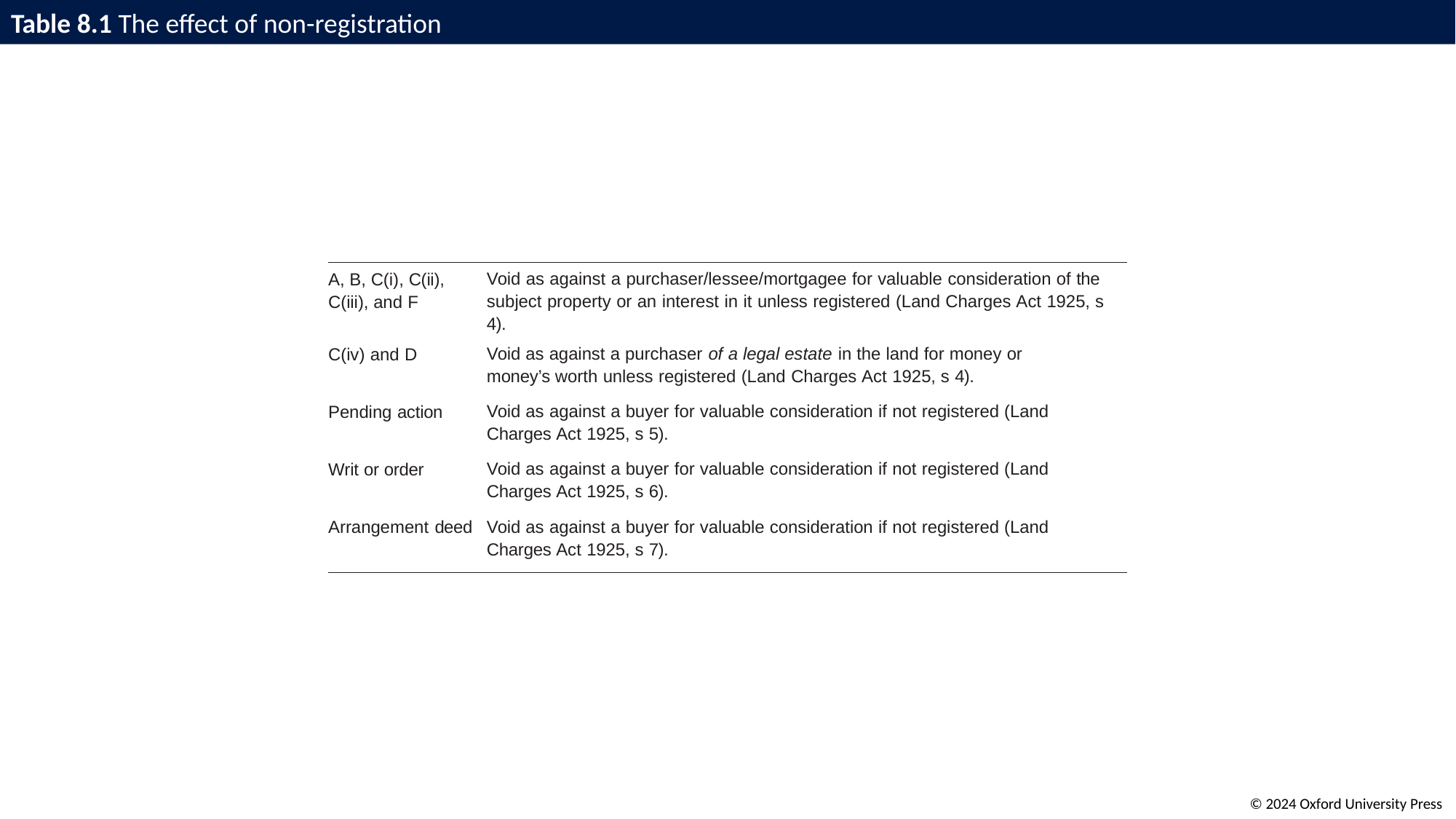

# Table 8.1 The effect of non-registration
| A, B, C(i), C(ii), C(iii), and F | Void as against a purchaser/lessee/mortgagee for valuable consideration of the subject property or an interest in it unless registered (Land Charges Act 1925, s 4). |
| --- | --- |
| C(iv) and D | Void as against a purchaser of a legal estate in the land for money or money’s worth unless registered (Land Charges Act 1925, s 4). |
| Pending action | Void as against a buyer for valuable consideration if not registered (Land Charges Act 1925, s 5). |
| Writ or order | Void as against a buyer for valuable consideration if not registered (Land Charges Act 1925, s 6). |
| Arrangement deed | Void as against a buyer for valuable consideration if not registered (Land Charges Act 1925, s 7). |